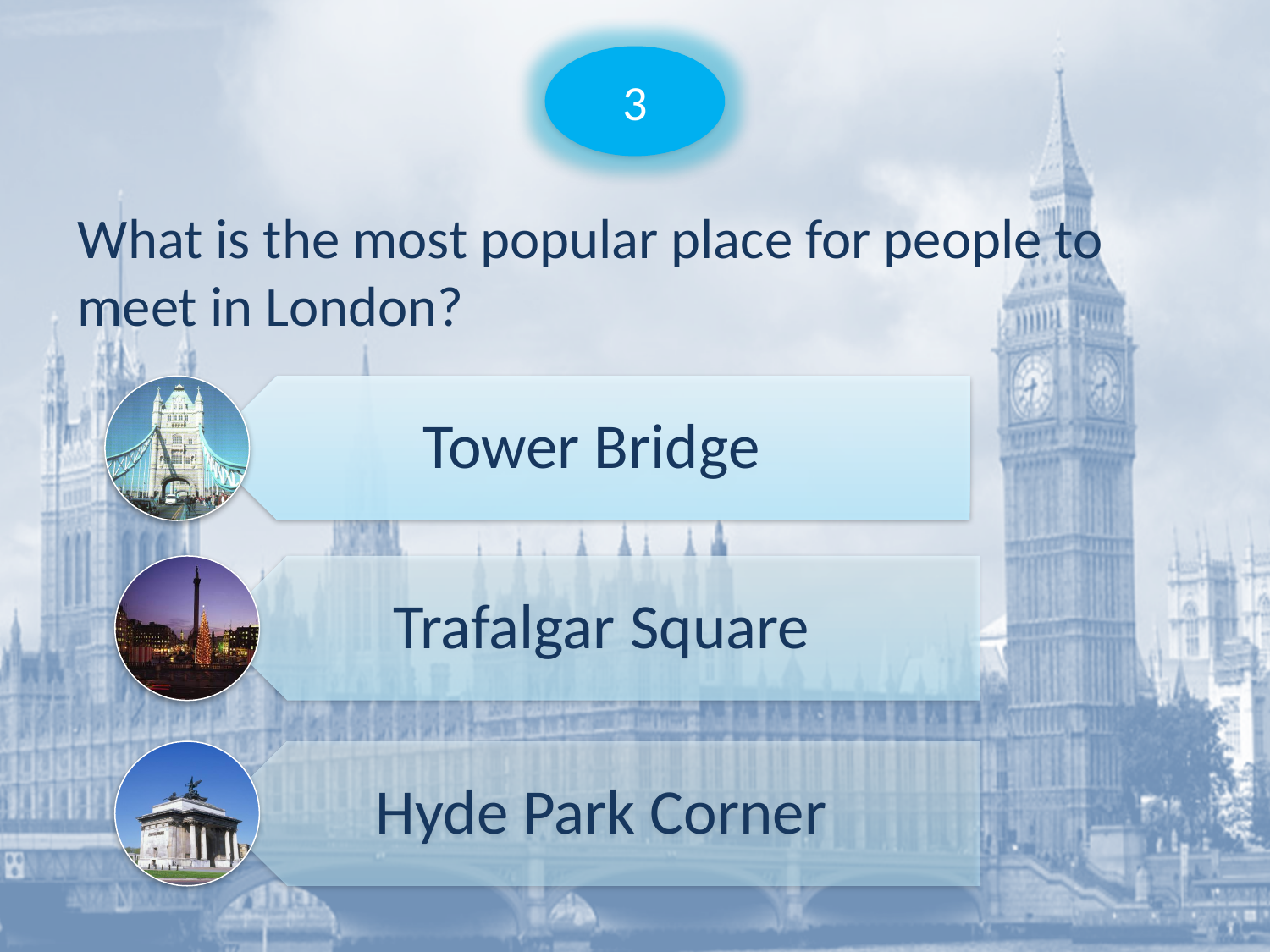

3
What is the most popular place for people to meet in London?

Tower Bridge
Trafalgar Square
Hyde Park Corner